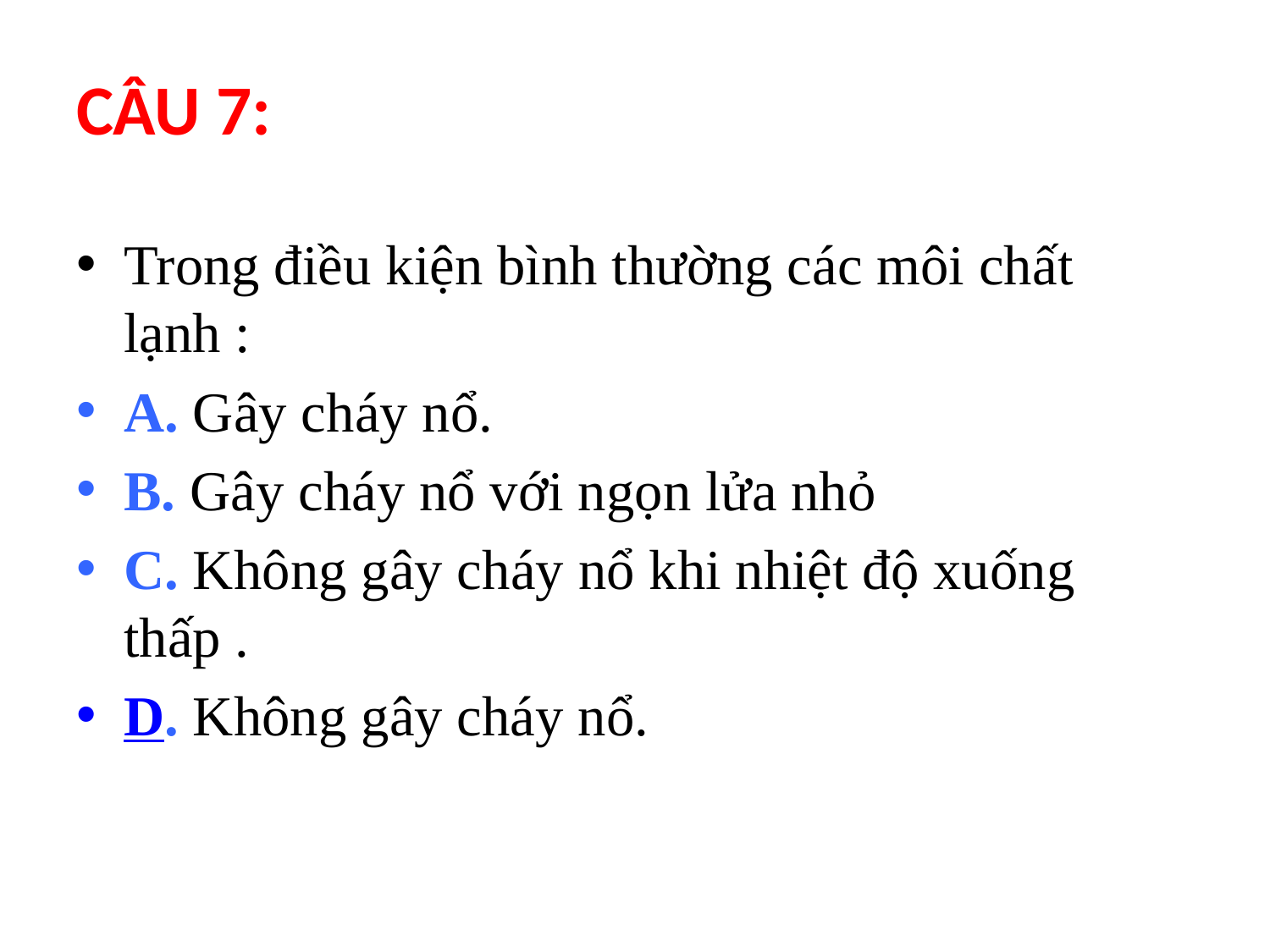

# CÂU 7:
Trong điều kiện bình thường các môi chất lạnh :
A. Gây cháy nổ.
B. Gây cháy nổ với ngọn lửa nhỏ
C. Không gây cháy nổ khi nhiệt độ xuống thấp .
D. Không gây cháy nổ.